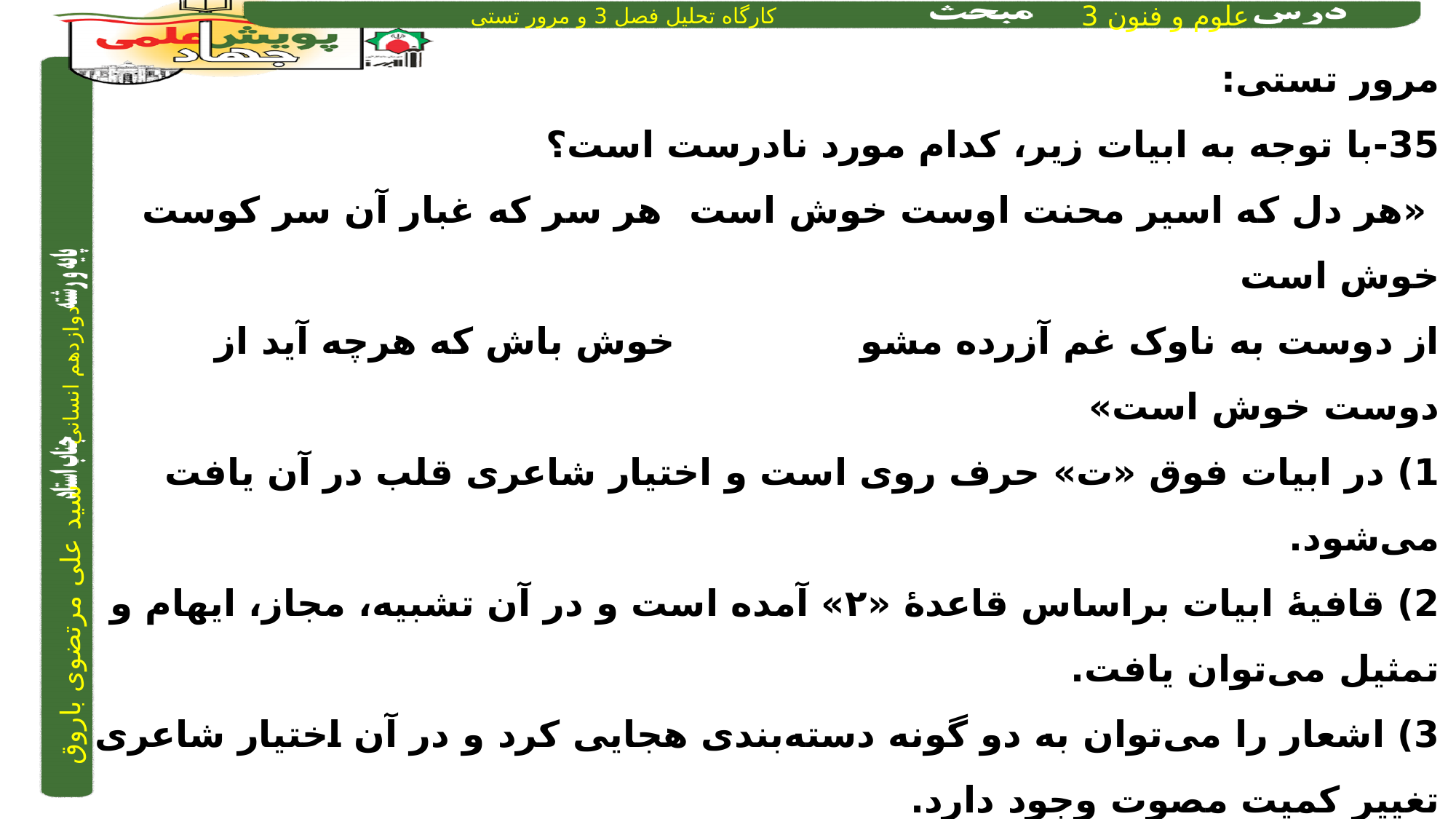

مرور تستی:
35-با توجه به ابیات زیر، کدام مورد نادرست است؟
 «هر دل که اسیر محنت اوست خوش است	 	 هر سر که غبار آن سر کوست خوش است
از دوست به ناوک غم آزرده مشو		 	خوش باش که هرچه آید از دوست خوش است»
1) در ابیات فوق «ت» حرف روی است و اختیار شاعری قلب در آن یافت می‌شود.
2) قافیۀ ابیات براساس قاعدۀ «۲» آمده است و در آن تشبیه، مجاز، ایهام و تمثیل می‌توان یافت.
3) اشعار را می‌توان به دو گونه دسته‌بندی هجایی کرد و در آن اختیار شاعری تغییر کمیت مصوت وجود دارد.
4) مفهوم ابیات با «طرفه می‌دارند یاران صبر من بر داغ و درد / داغ و دردی کز تو باشد خوش‌تر است از باغ و ورد» یکسان است

2